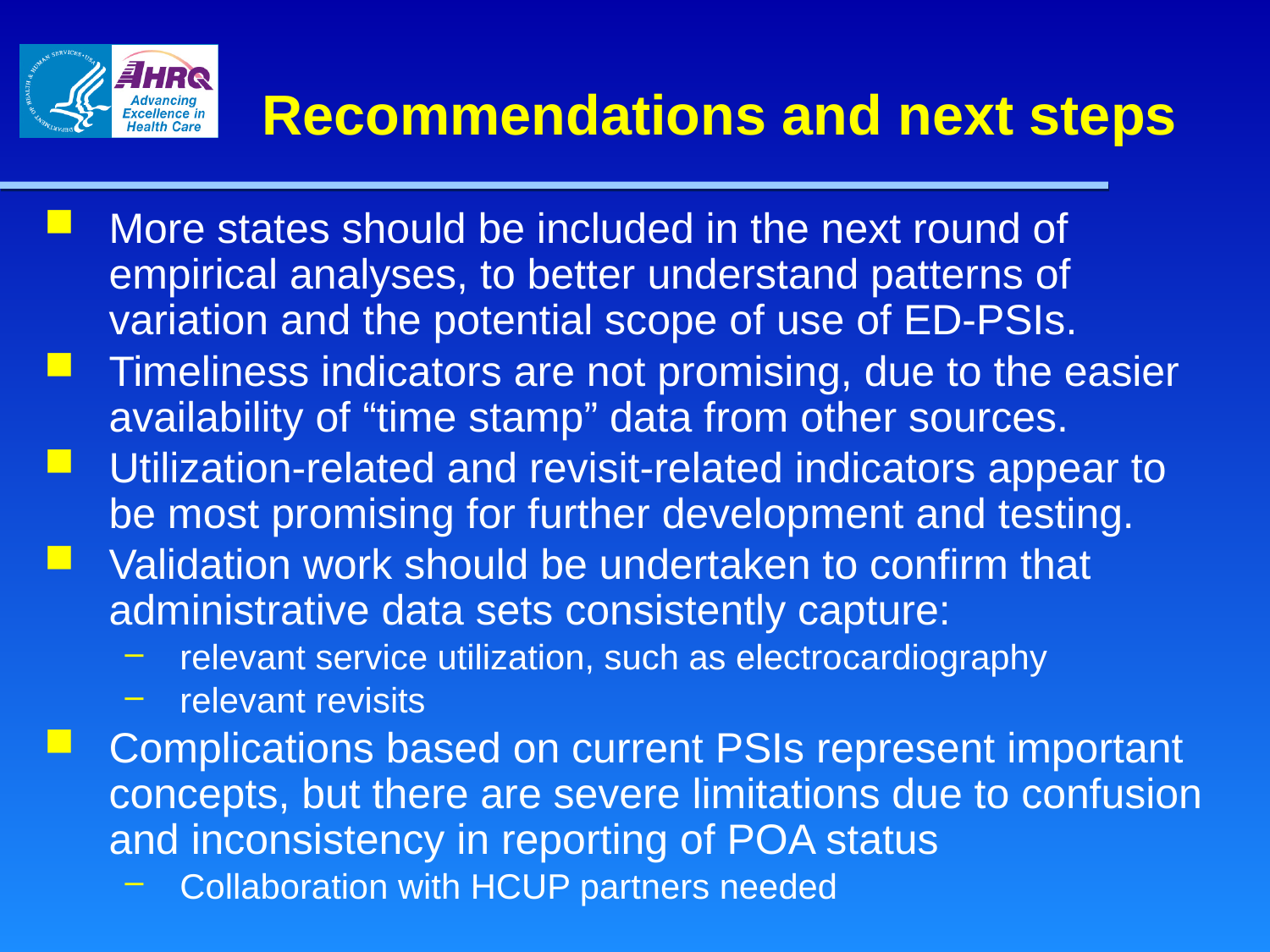

Recommendations and next steps
More states should be included in the next round of empirical analyses, to better understand patterns of variation and the potential scope of use of ED-PSIs.
Timeliness indicators are not promising, due to the easier availability of “time stamp” data from other sources.
Utilization-related and revisit-related indicators appear to be most promising for further development and testing.
Validation work should be undertaken to confirm that administrative data sets consistently capture:
relevant service utilization, such as electro­cardiography
relevant revisits
Complications based on current PSIs represent important concepts, but there are severe limitations due to confusion and inconsistency in reporting of POA status
Collaboration with HCUP partners needed